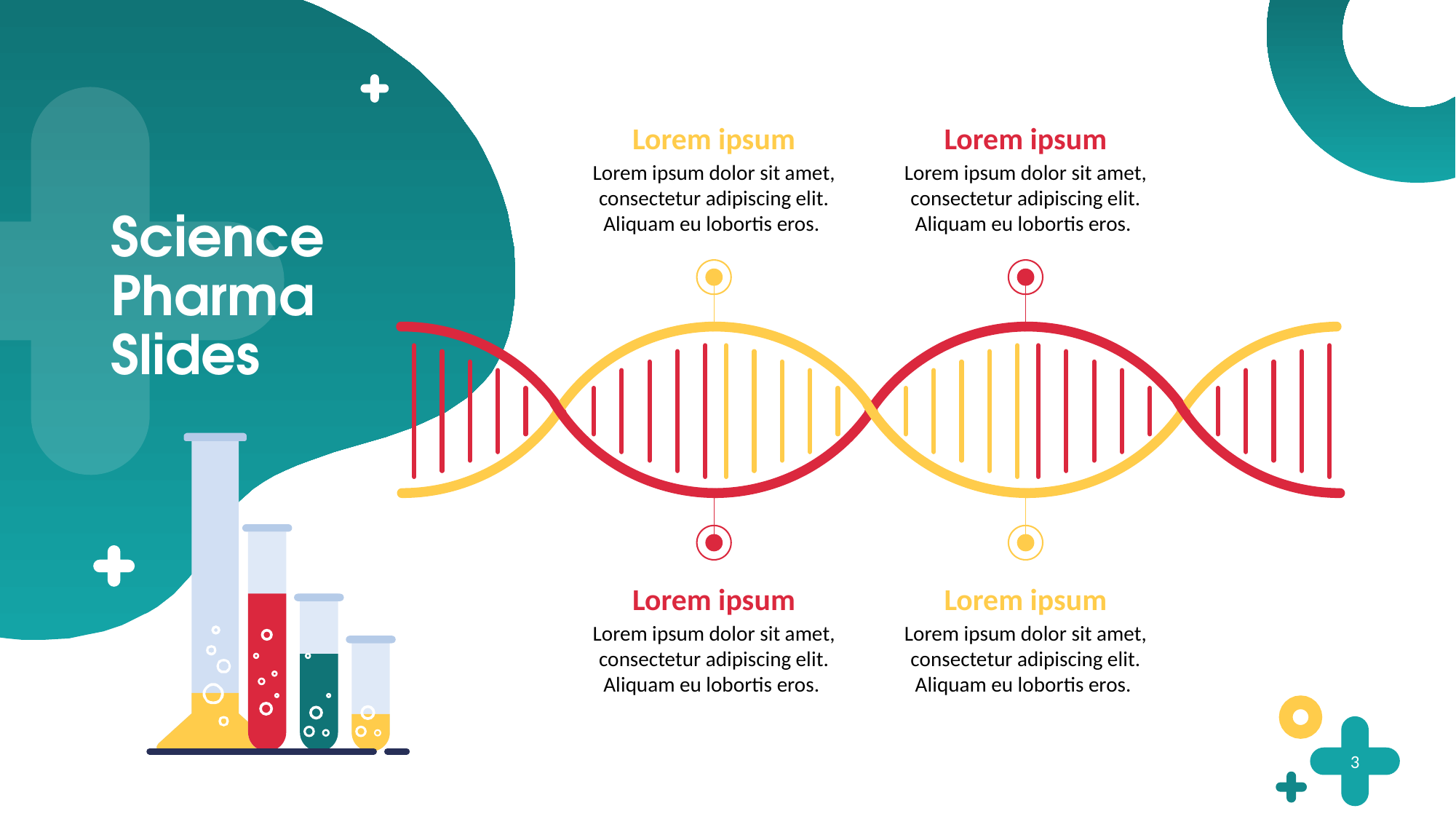

Lorem ipsum
Lorem ipsum dolor sit amet, consectetur adipiscing elit. Aliquam eu lobortis eros.
Lorem ipsum
Lorem ipsum dolor sit amet, consectetur adipiscing elit. Aliquam eu lobortis eros.
Science Pharma Slides

Lorem ipsum
Lorem ipsum dolor sit amet, consectetur adipiscing elit. Aliquam eu lobortis eros.
Lorem ipsum
Lorem ipsum dolor sit amet, consectetur adipiscing elit. Aliquam eu lobortis eros.
3